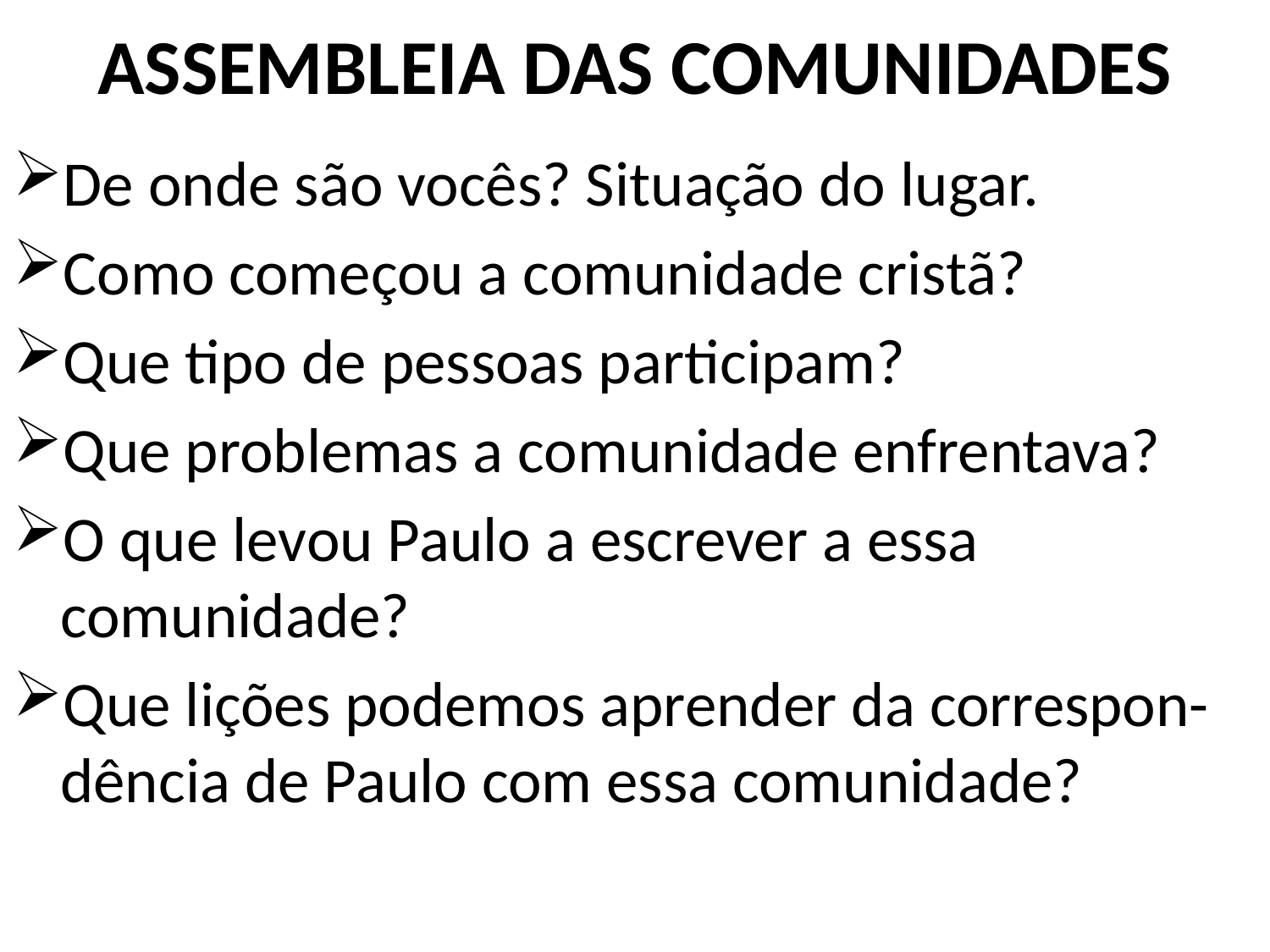

# ASSEMBLEIA DAS COMUNIDADES
De onde são vocês? Situação do lugar.
Como começou a comunidade cristã?
Que tipo de pessoas participam?
Que problemas a comunidade enfrentava?
O que levou Paulo a escrever a essa comunidade?
Que lições podemos aprender da correspon-dência de Paulo com essa comunidade?